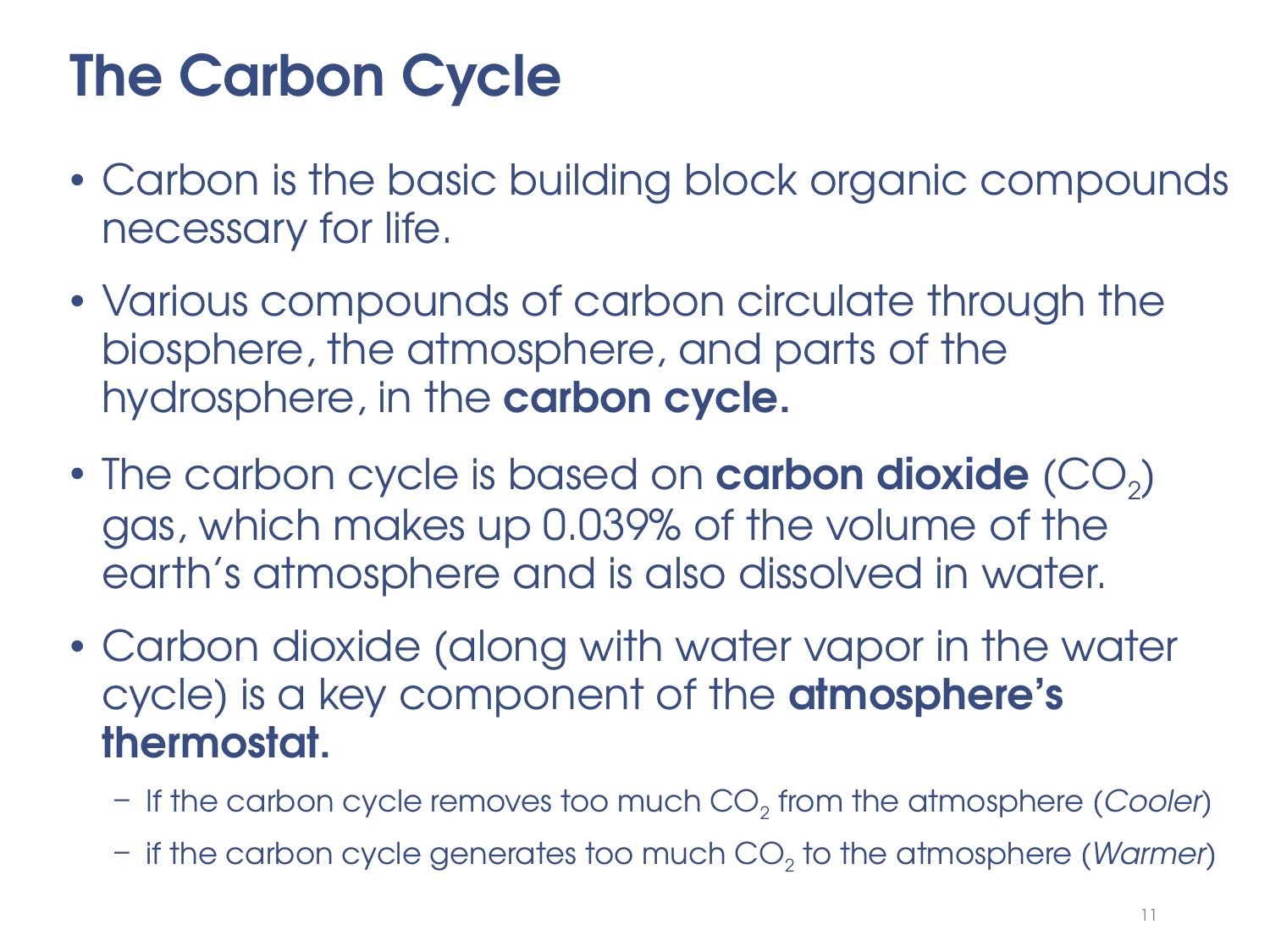

# The Carbon Cycle
Carbon is the basic building block organic compounds necessary for life.
Various compounds of carbon circulate through the biosphere, the atmosphere, and parts of the hydrosphere, in the carbon cycle.
The carbon cycle is based on carbon dioxide (CO2) gas, which makes up 0.039% of the volume of the earth’s atmosphere and is also dissolved in water.
Carbon dioxide (along with water vapor in the water cycle) is a key component of the atmosphere’s thermostat.
If the carbon cycle removes too much CO2 from the atmosphere (Cooler)
if the carbon cycle generates too much CO2 to the atmosphere (Warmer)
11